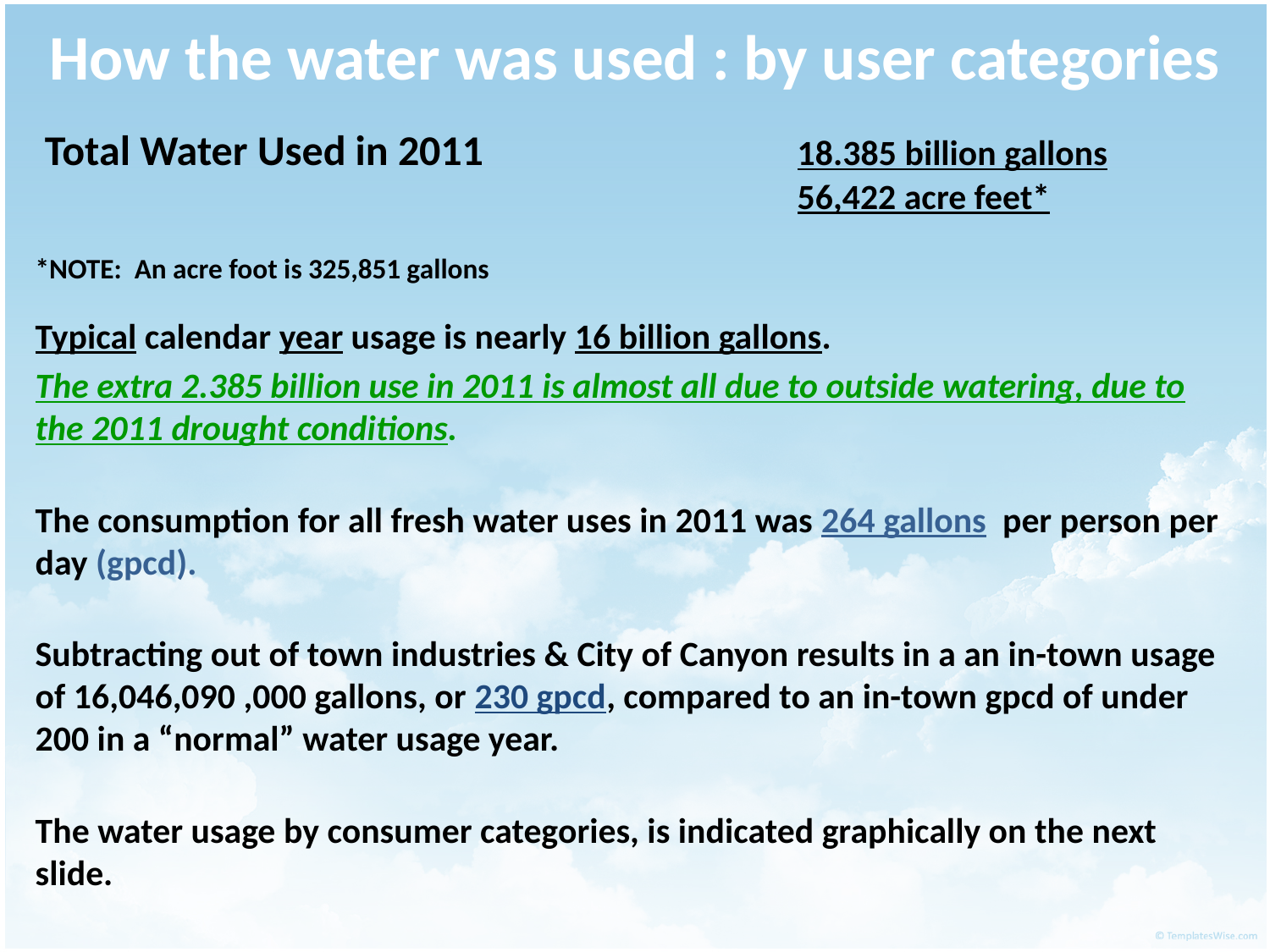

# How the water was used : by user categories
 Total Water Used in 2011			18.385 billion gallons
						56,422 acre feet*
*NOTE:  An acre foot is 325,851 gallons

Typical calendar year usage is nearly 16 billion gallons.
The extra 2.385 billion use in 2011 is almost all due to outside watering, due to the 2011 drought conditions.

The consumption for all fresh water uses in 2011 was 264 gallons  per person per day (gpcd).

Subtracting out of town industries & City of Canyon results in a an in-town usage of 16,046,090 ,000 gallons, or 230 gpcd, compared to an in-town gpcd of under 200 in a “normal” water usage year.

The water usage by consumer categories, is indicated graphically on the next slide.